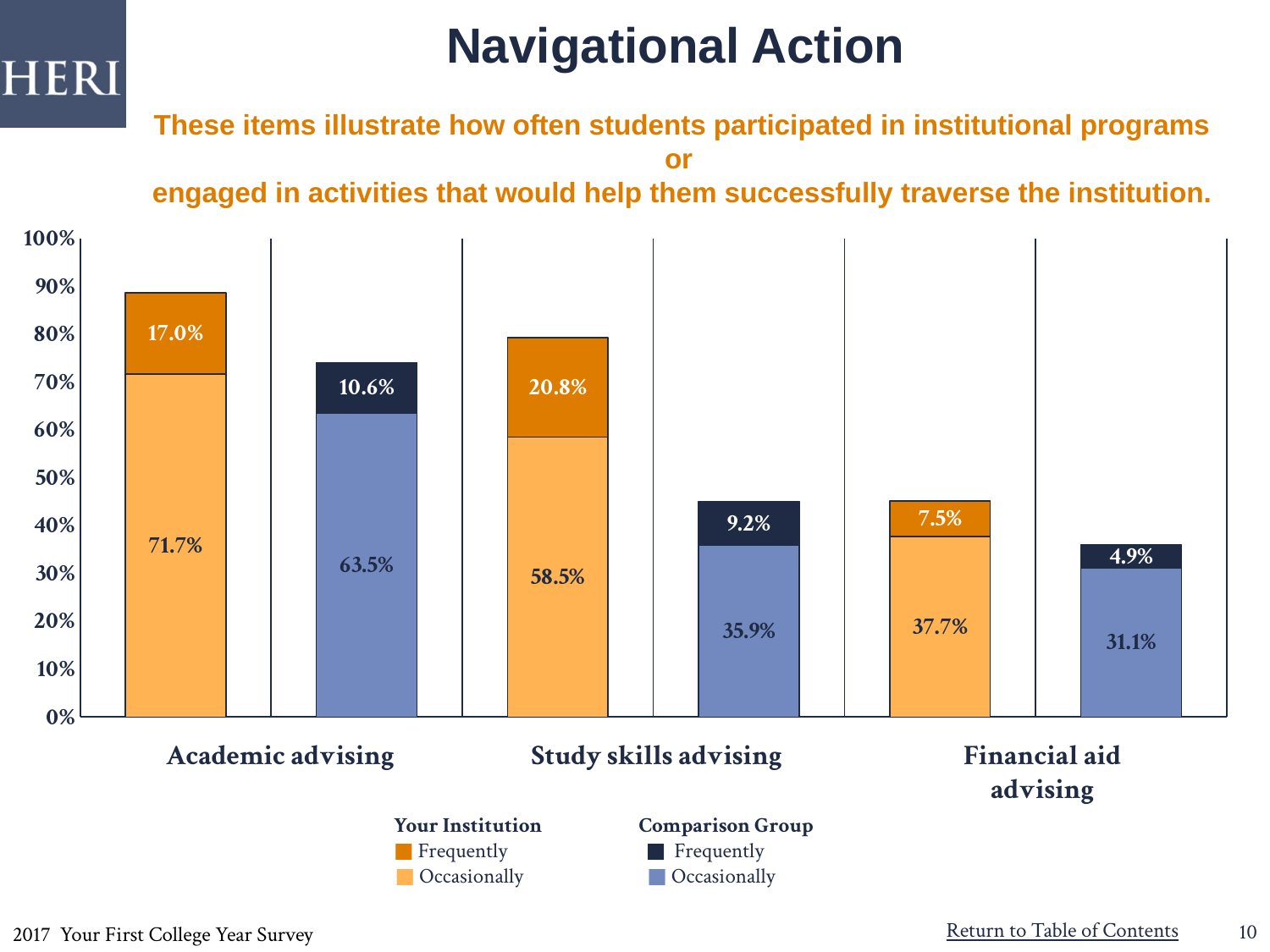

# Navigational Action These items illustrate how often students participated in institutional programs or engaged in activities that would help them successfully traverse the institution.

### Chart

| Category | Occasionally | Frequently |
|---|---|---|
| Academic Advising | 0.717 | 0.17 |
| comp | 0.635 | 0.106 |
| Study Skills Advising | 0.585 | 0.208 |
| comp | 0.359 | 0.092 |
| Financial Aid Advising | 0.377 | 0.075 |
| comp | 0.311 | 0.049 |
Academic advising
Study skills advising
Financial aid advising
Your Institution
■ Frequently
■ Occasionally

Comparison Group
 ■  Frequently
■ Occasionally

10
2017  Your First College Year Survey